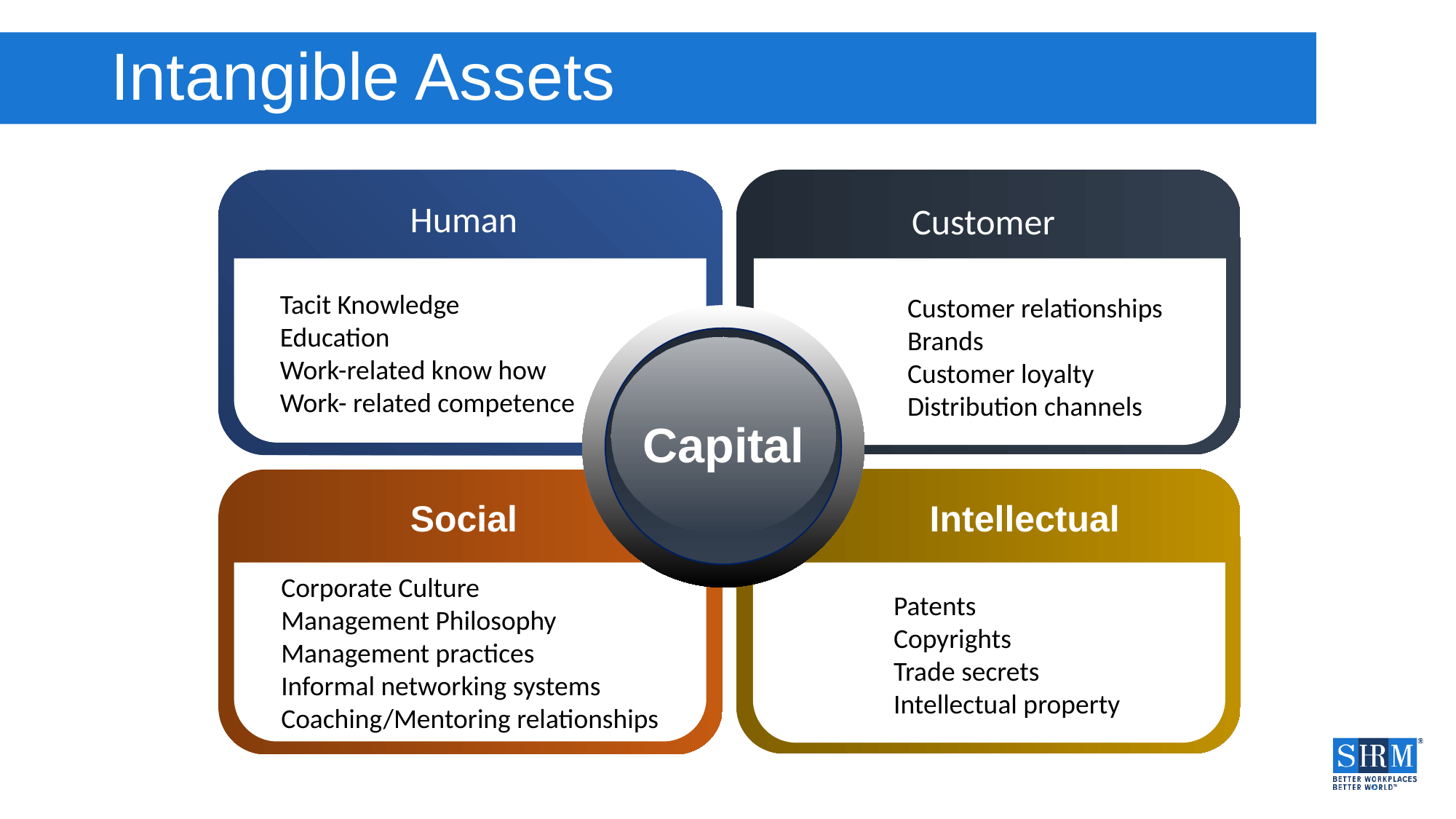

# Intangible Assets

Human

Customer

Tacit Knowledge
Education
Work-related know how
Work- related competence
Customer relationships
Brands
Customer loyalty
Distribution channels

Capital

Social
Intellectual

Corporate Culture
Management Philosophy
Management practices
Informal networking systems
Coaching/Mentoring relationships
Patents
Copyrights
Trade secrets
Intellectual property